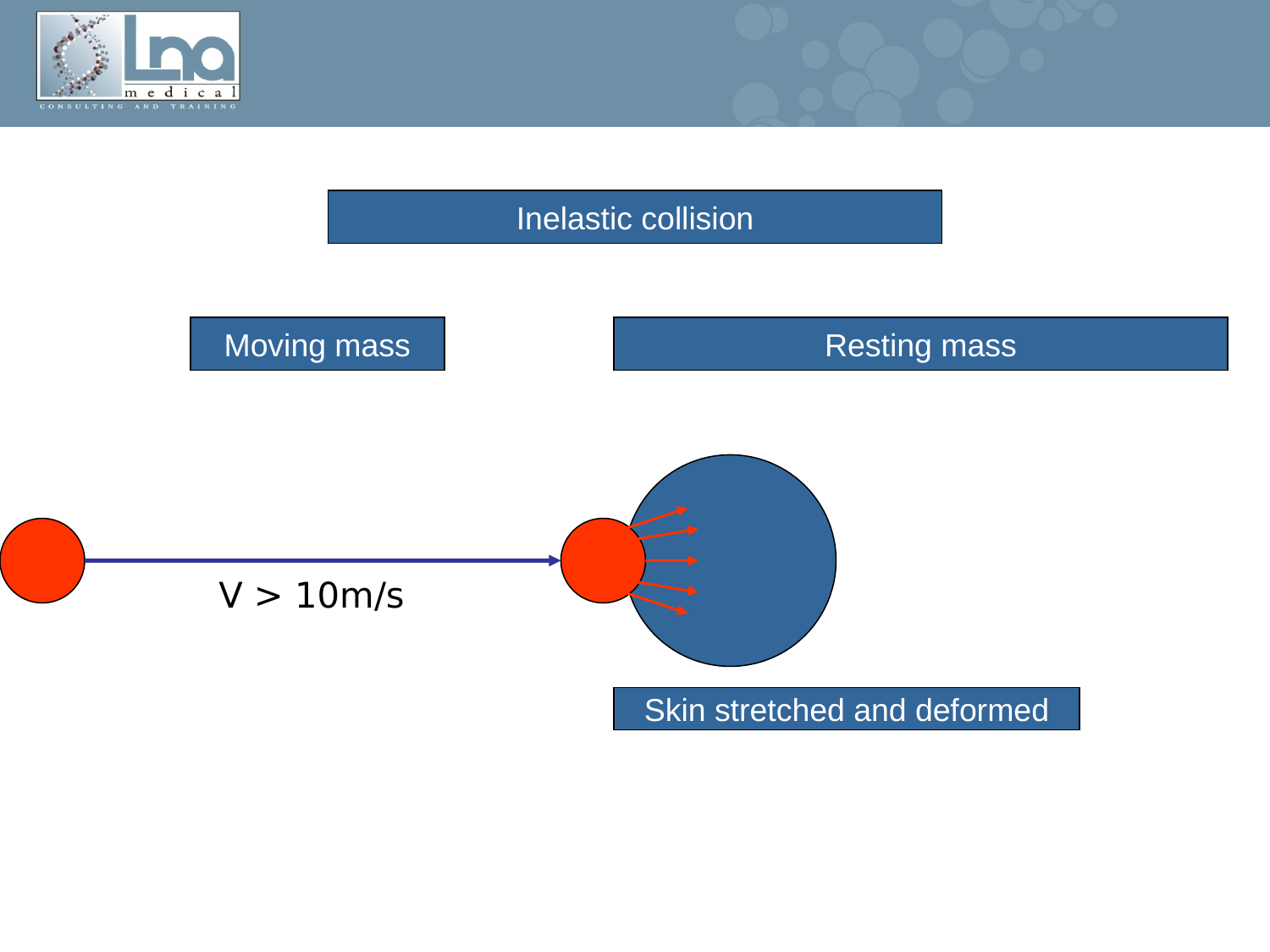

Inelastic collision
Moving mass
Resting mass

V > 10m/s

Skin stretched and deformed